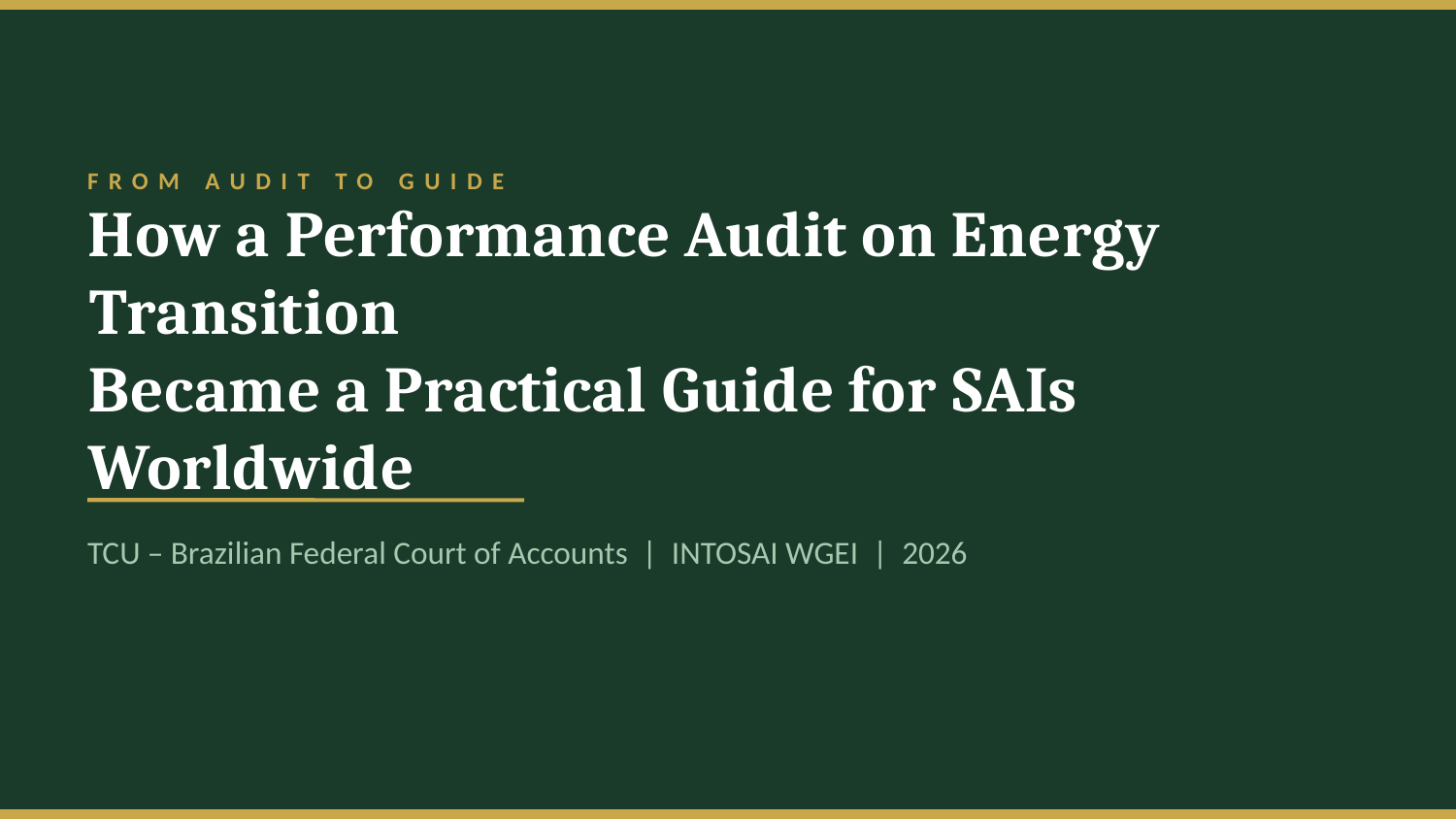

FROM AUDIT TO GUIDE
How a Performance Audit on Energy Transition
Became a Practical Guide for SAIs Worldwide

TCU – Brazilian Federal Court of Accounts  |  INTOSAI WGEI  |  2026